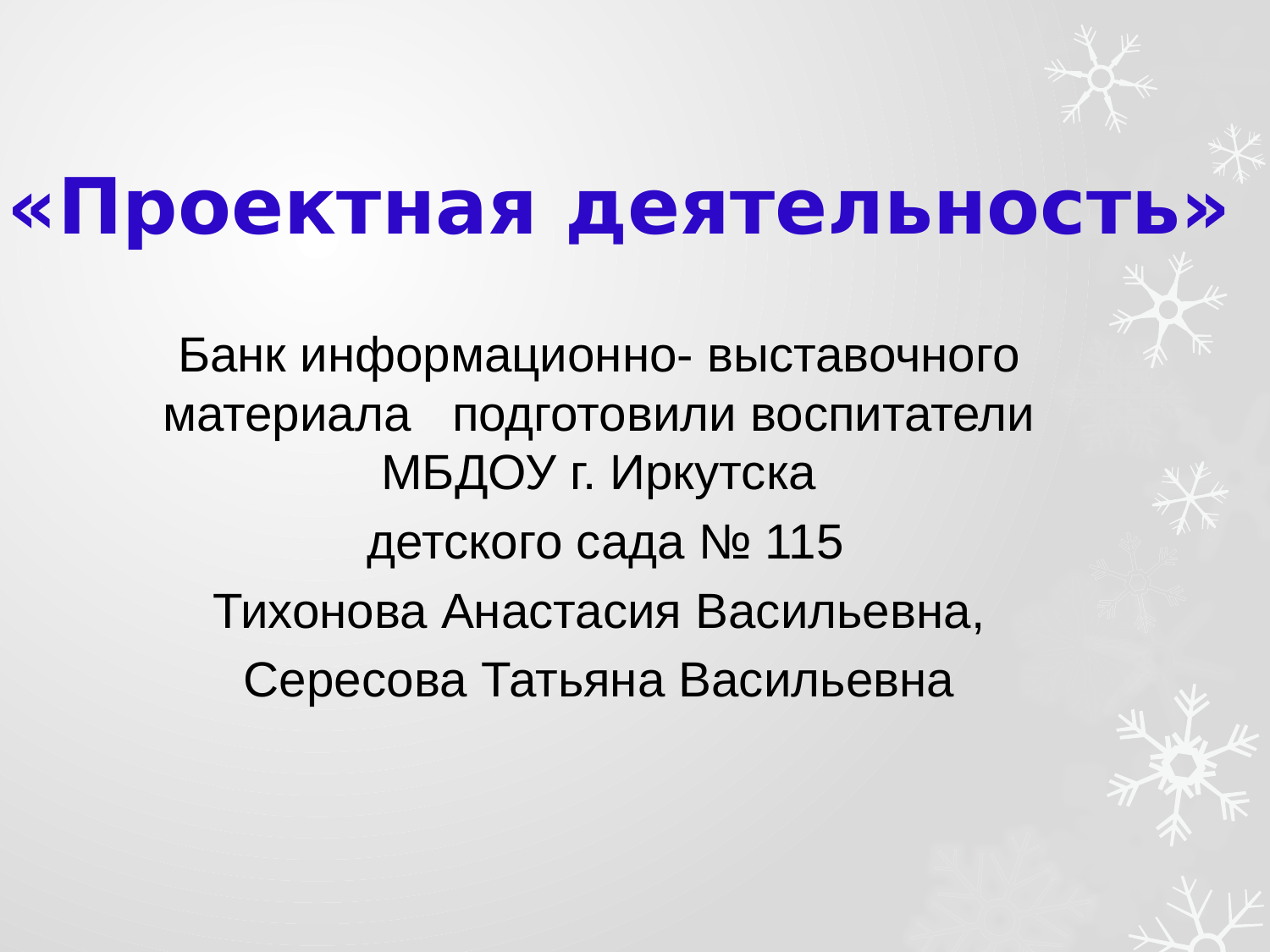

# «Проектная деятельность»
Банк информационно- выставочного материала   подготовили воспитатели МБДОУ г. Иркутска
 детского сада № 115
Тихонова Анастасия Васильевна,
Сересова Татьяна Васильевна